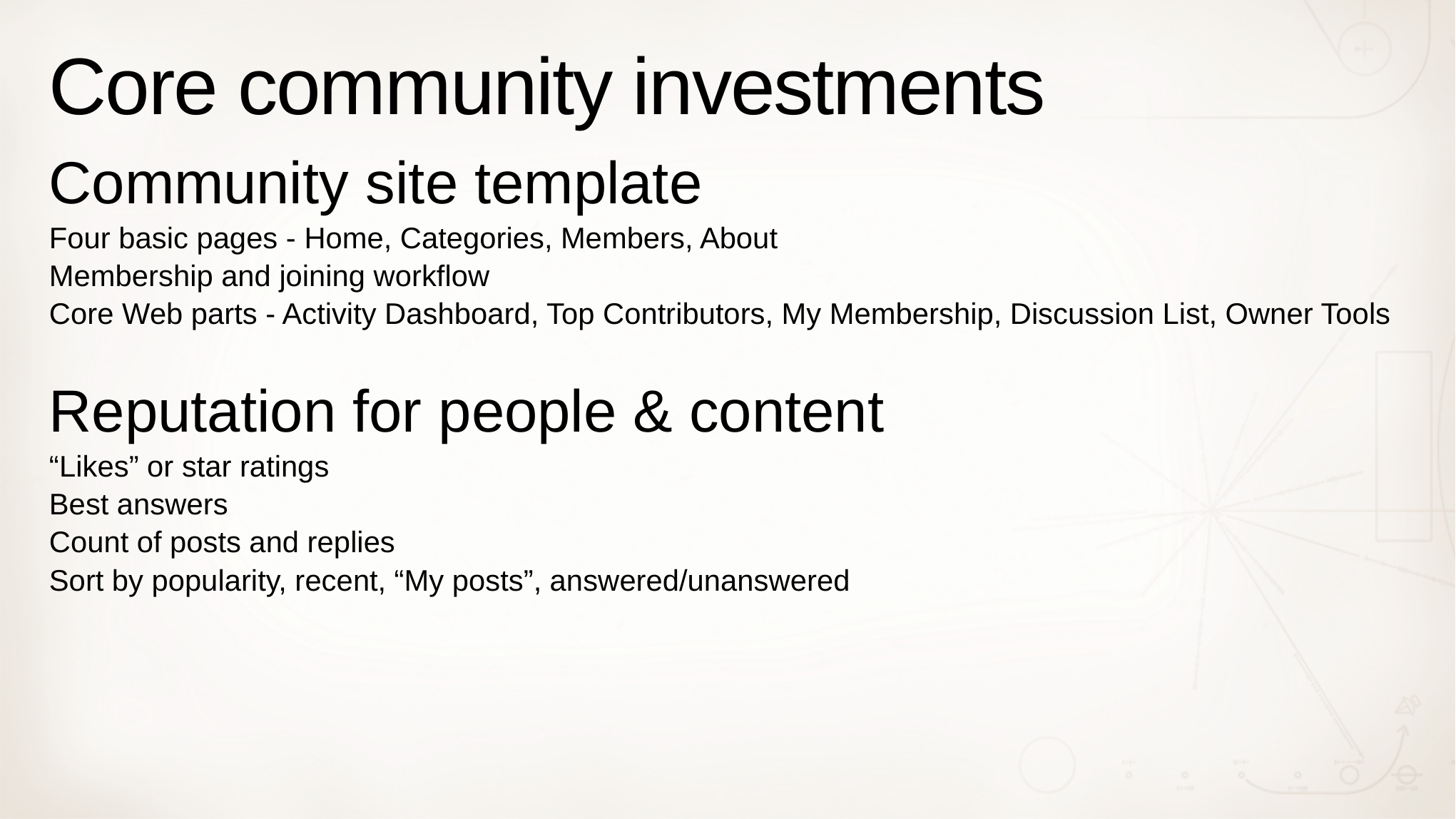

# Core community investments
Community site template
Four basic pages - Home, Categories, Members, About
Membership and joining workflow
Core Web parts - Activity Dashboard, Top Contributors, My Membership, Discussion List, Owner Tools

Reputation for people & content
“Likes” or star ratings
Best answers
Count of posts and replies
Sort by popularity, recent, “My posts”, answered/unanswered